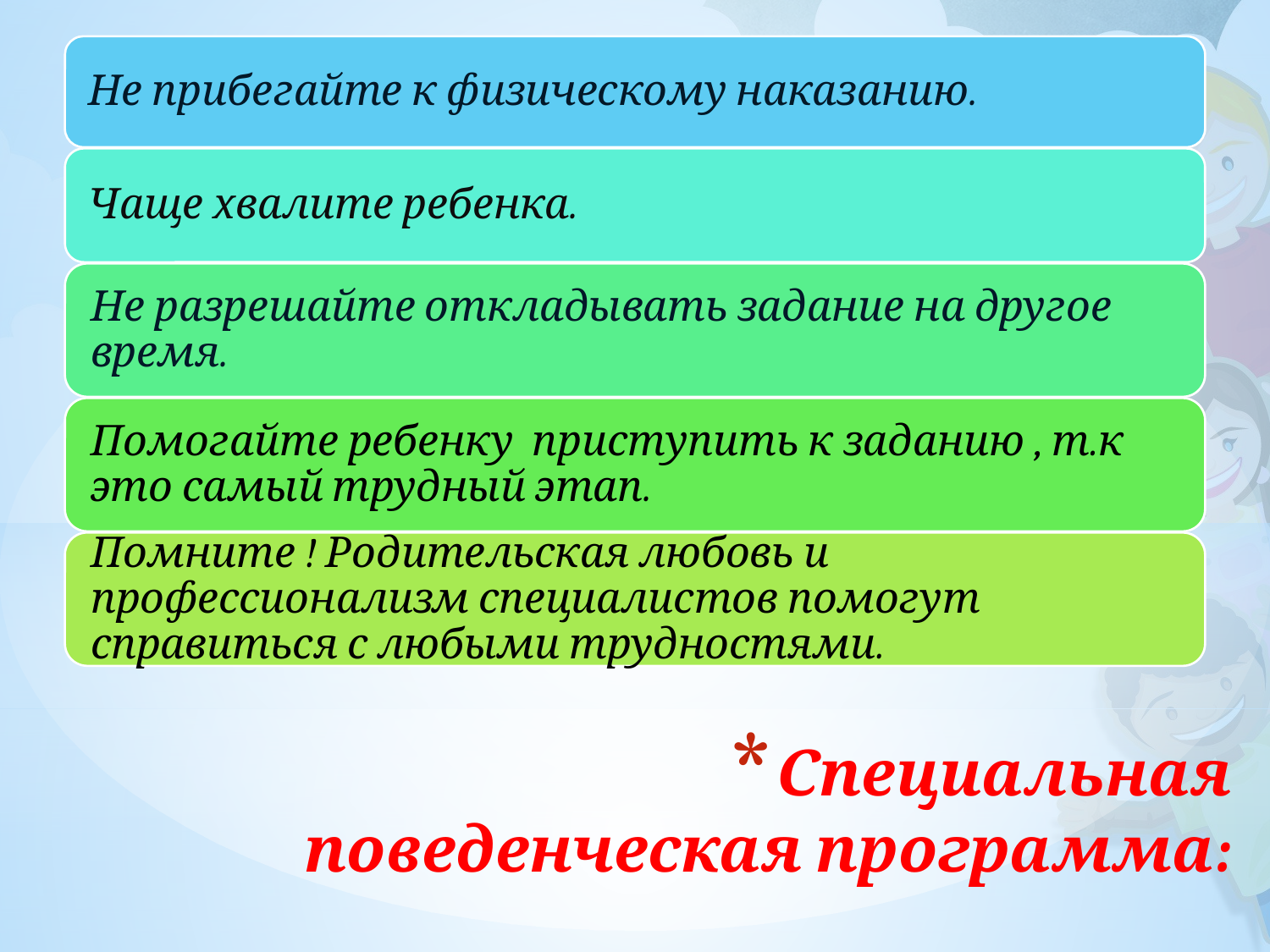

Не прибегайте к физическому наказанию.
Чаще хвалите ребенка.
Не разрешайте откладывать задание на другое время.
Помогайте ребенку  приступить к заданию , т.к это самый трудный этап.
Помните ! Родительская любовь и профессионализм специалистов помогут справиться с любыми трудностями.
# Специальная поведенческая программа: